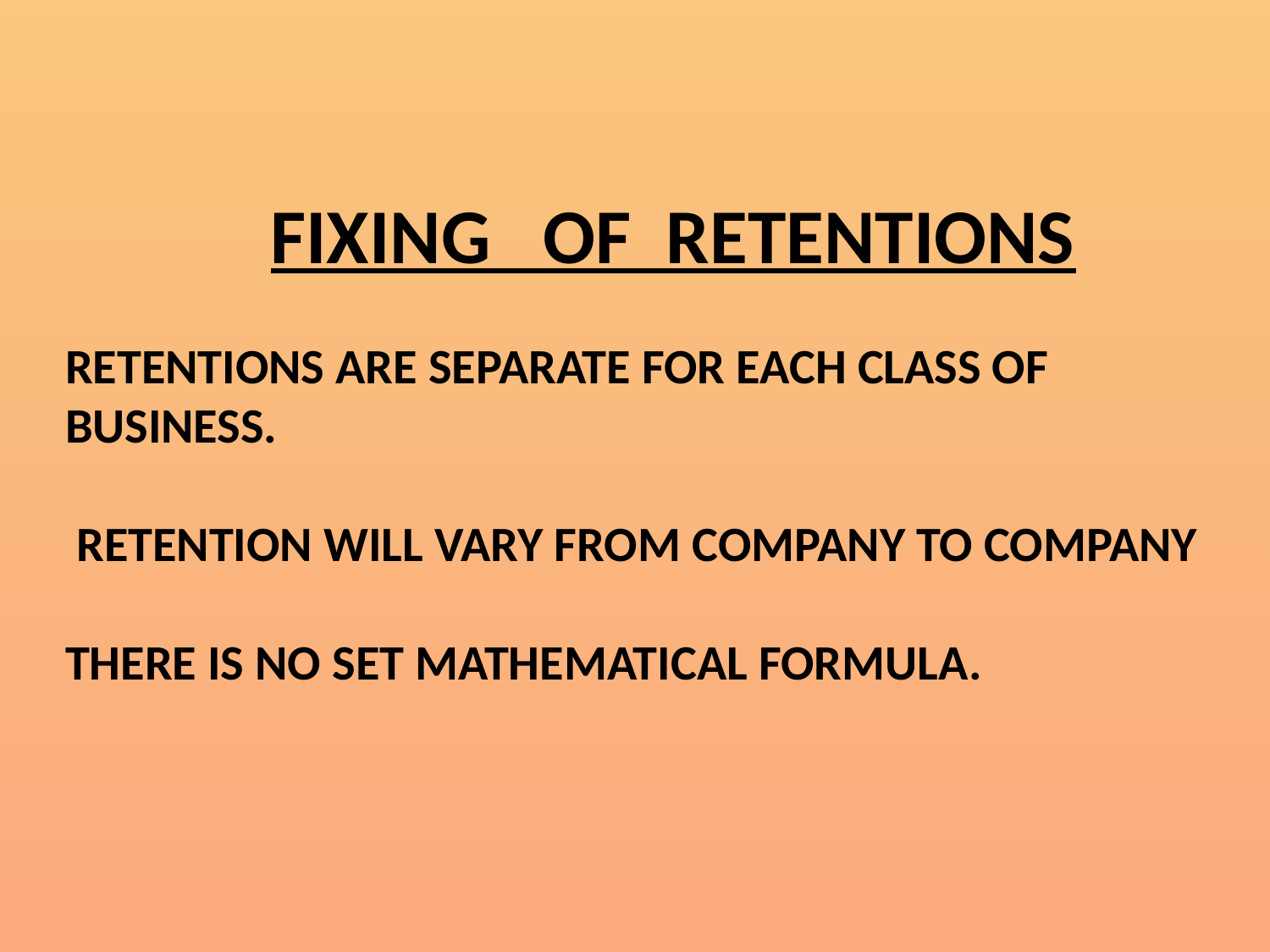

FIXING   OF  RETENTIONS

RETENTIONS ARE SEPARATE FOR EACH CLASS OF  BUSINESS.

 RETENTION WILL VARY FROM COMPANY TO COMPANY

THERE IS NO SET MATHEMATICAL FORMULA.